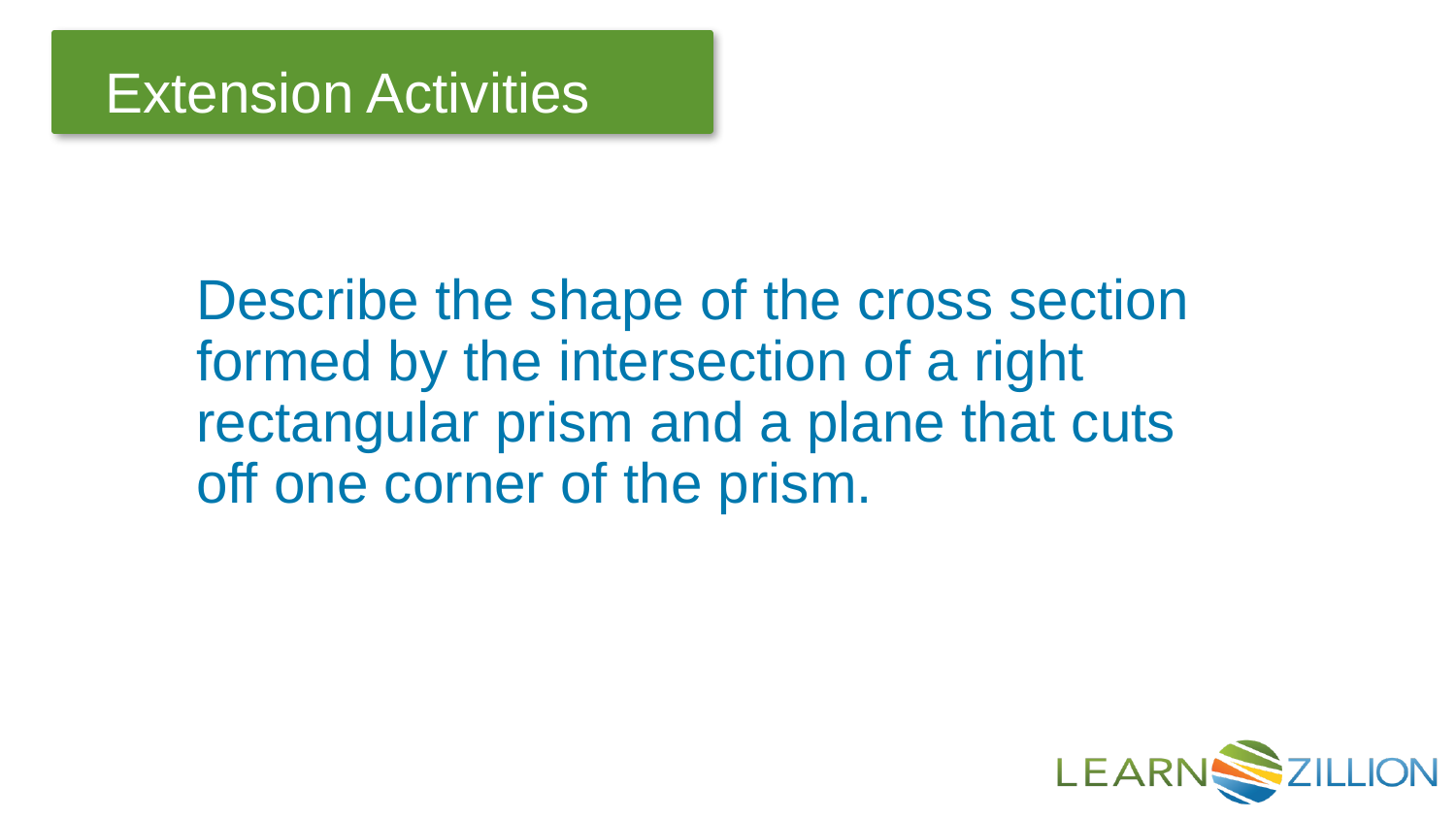

Describe the shape of the cross section formed by the intersection of a right rectangular prism and a plane that cuts off one corner of the prism.